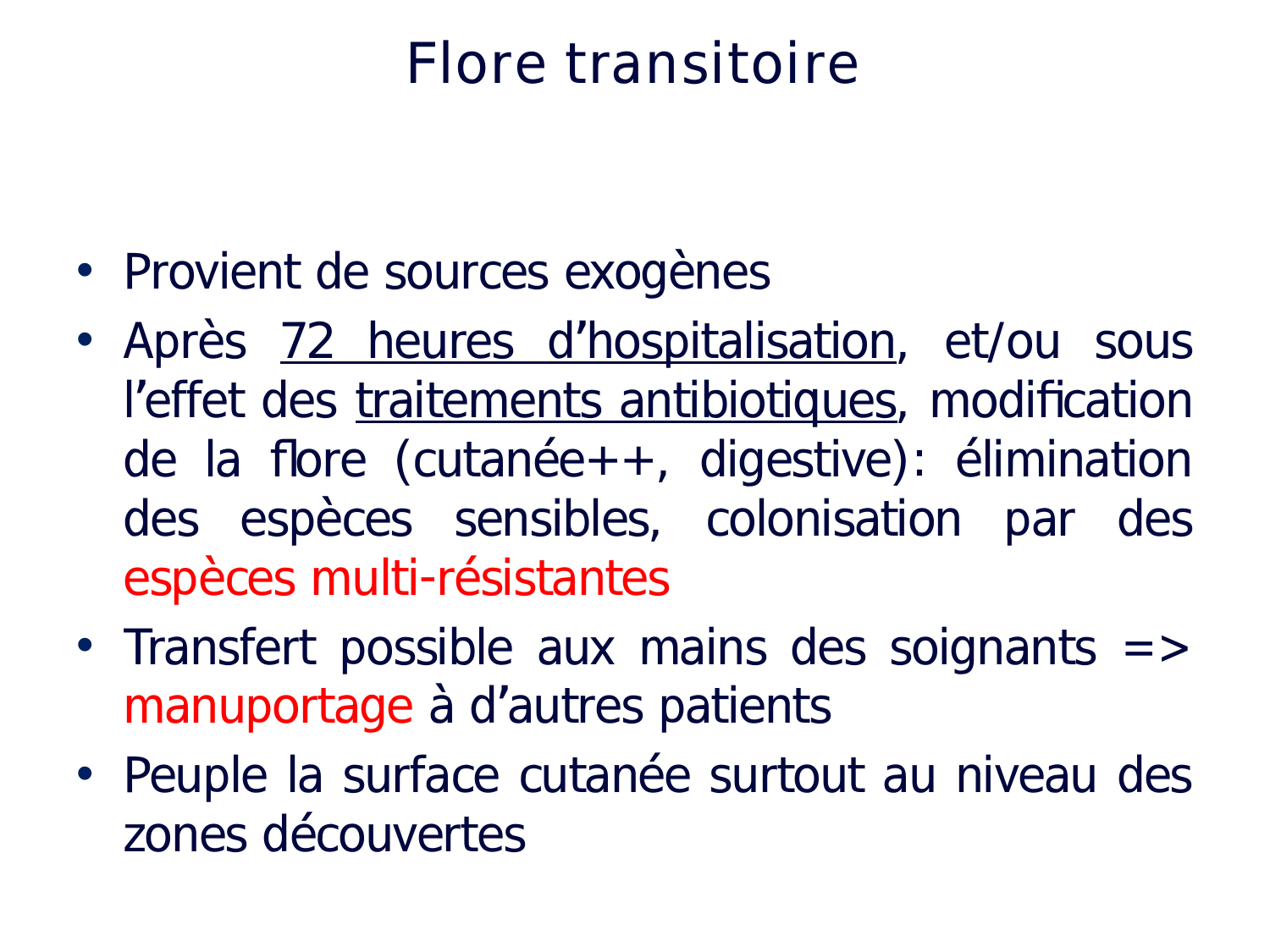

# Flore transitoire
Provient de sources exogènes
Après 72 heures d’hospitalisation, et/ou sous l’effet des traitements antibiotiques, modification de la flore (cutanée++, digestive): élimination des espèces sensibles, colonisation par des espèces multi-résistantes
Transfert possible aux mains des soignants => manuportage à d’autres patients
Peuple la surface cutanée surtout au niveau des zones découvertes